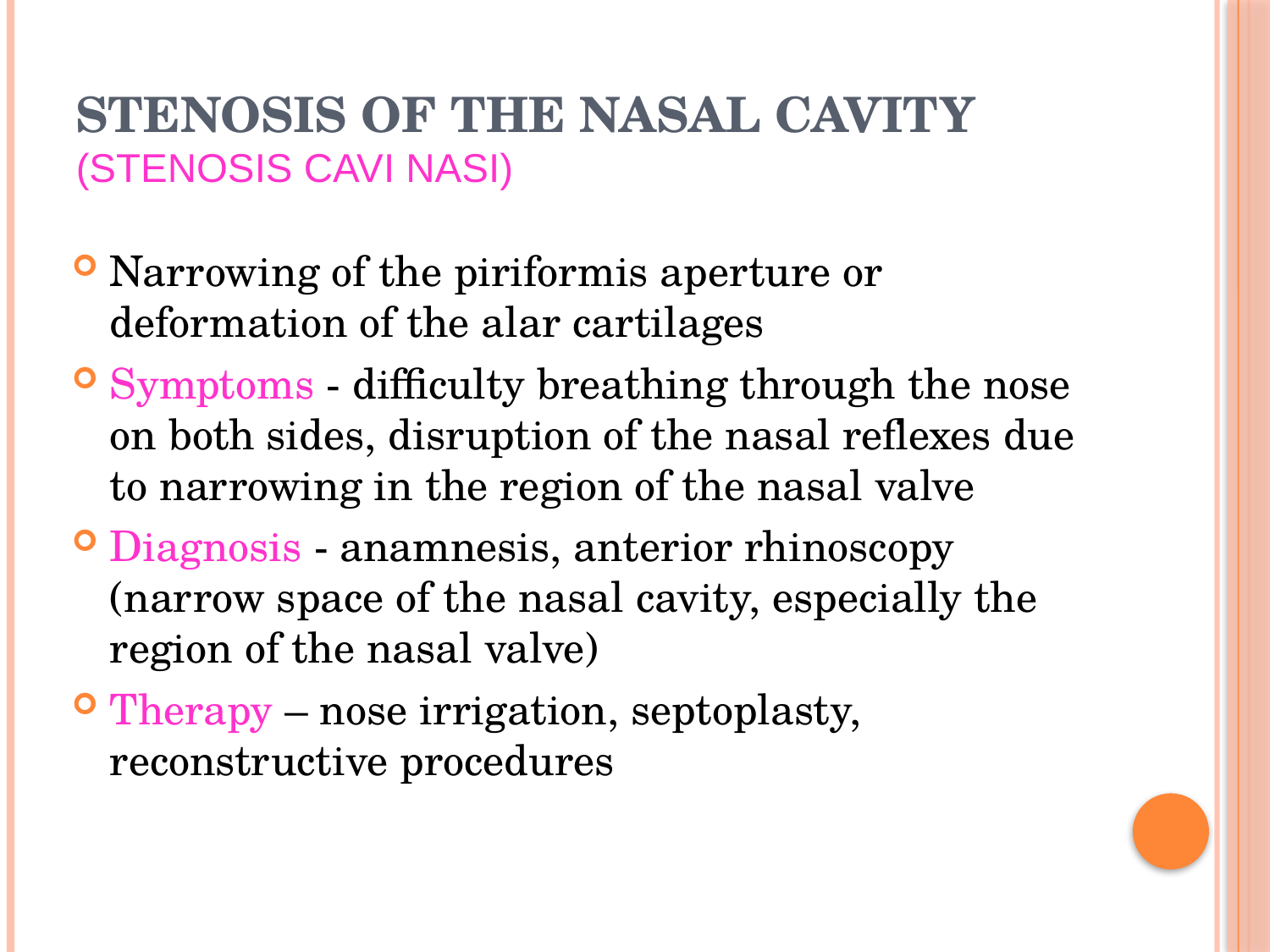

# Stenosis of the nasal cavity (Stenosis cavi nasi)
Narrowing of the piriformis aperture or deformation of the alar cartilages
Symptoms - difficulty breathing through the nose on both sides, disruption of the nasal reflexes due to narrowing in the region of the nasal valve
Diagnosis - anamnesis, anterior rhinoscopy (narrow space of the nasal cavity, especially the region of the nasal valve)
Therapy – nose irrigation, septoplasty, reconstructive procedures